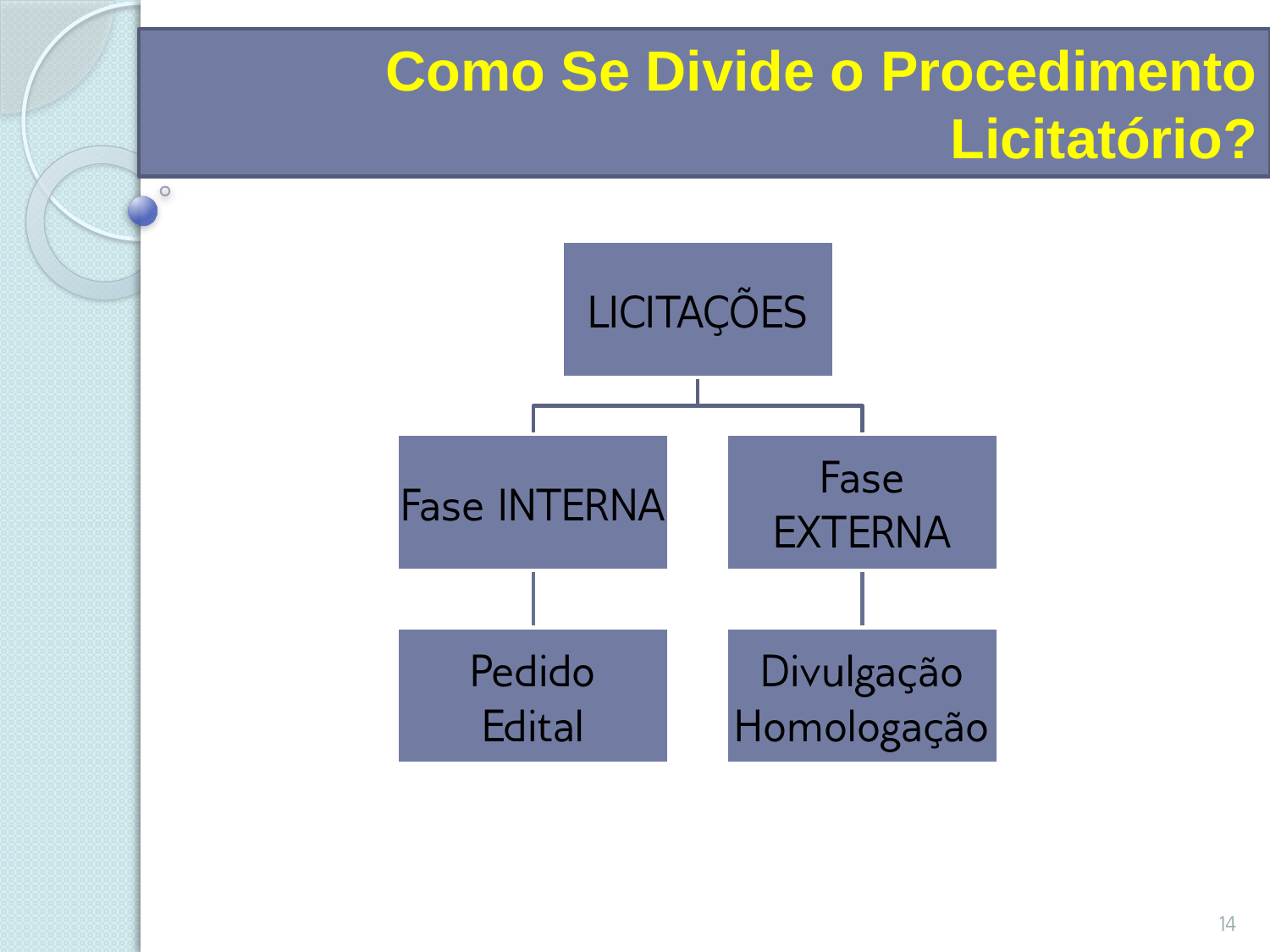

Como Se Divide o Procedimento Licitatório?
LICITAÇÕES
Fase INTERNA
Pedido
Edital
Fase EXTERNA
Divulgação
Homologação
14